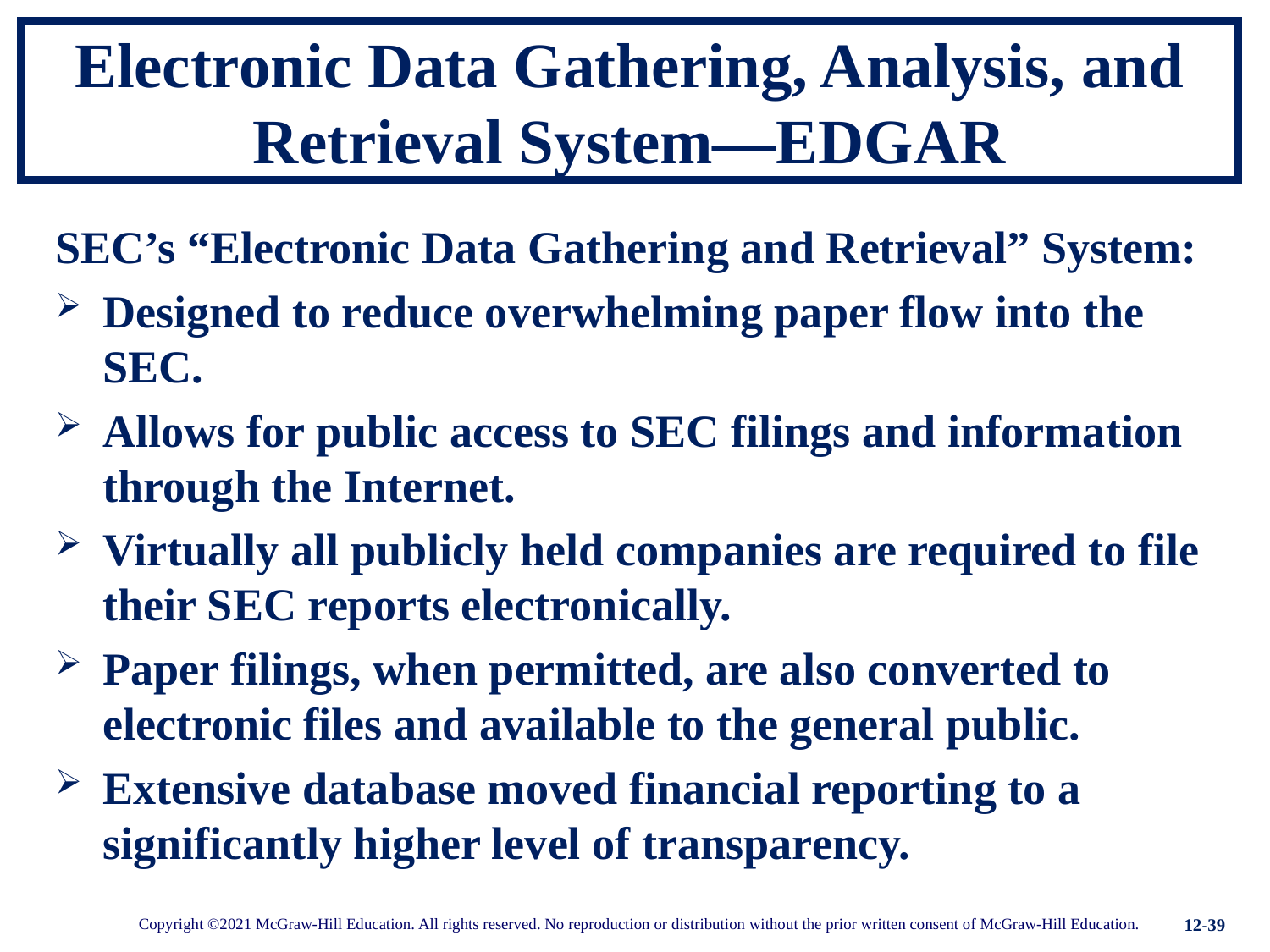

# Electronic Data Gathering, Analysis, and Retrieval System—EDGAR
SEC’s “Electronic Data Gathering and Retrieval” System:
Designed to reduce overwhelming paper flow into the SEC.
Allows for public access to SEC filings and information through the Internet.
Virtually all publicly held companies are required to file their SEC reports electronically.
Paper filings, when permitted, are also converted to electronic files and available to the general public.
Extensive database moved financial reporting to a significantly higher level of transparency.

12-39
Copyright ©2021 McGraw-Hill Education. All rights reserved. No reproduction or distribution without the prior written consent of McGraw-Hill Education.